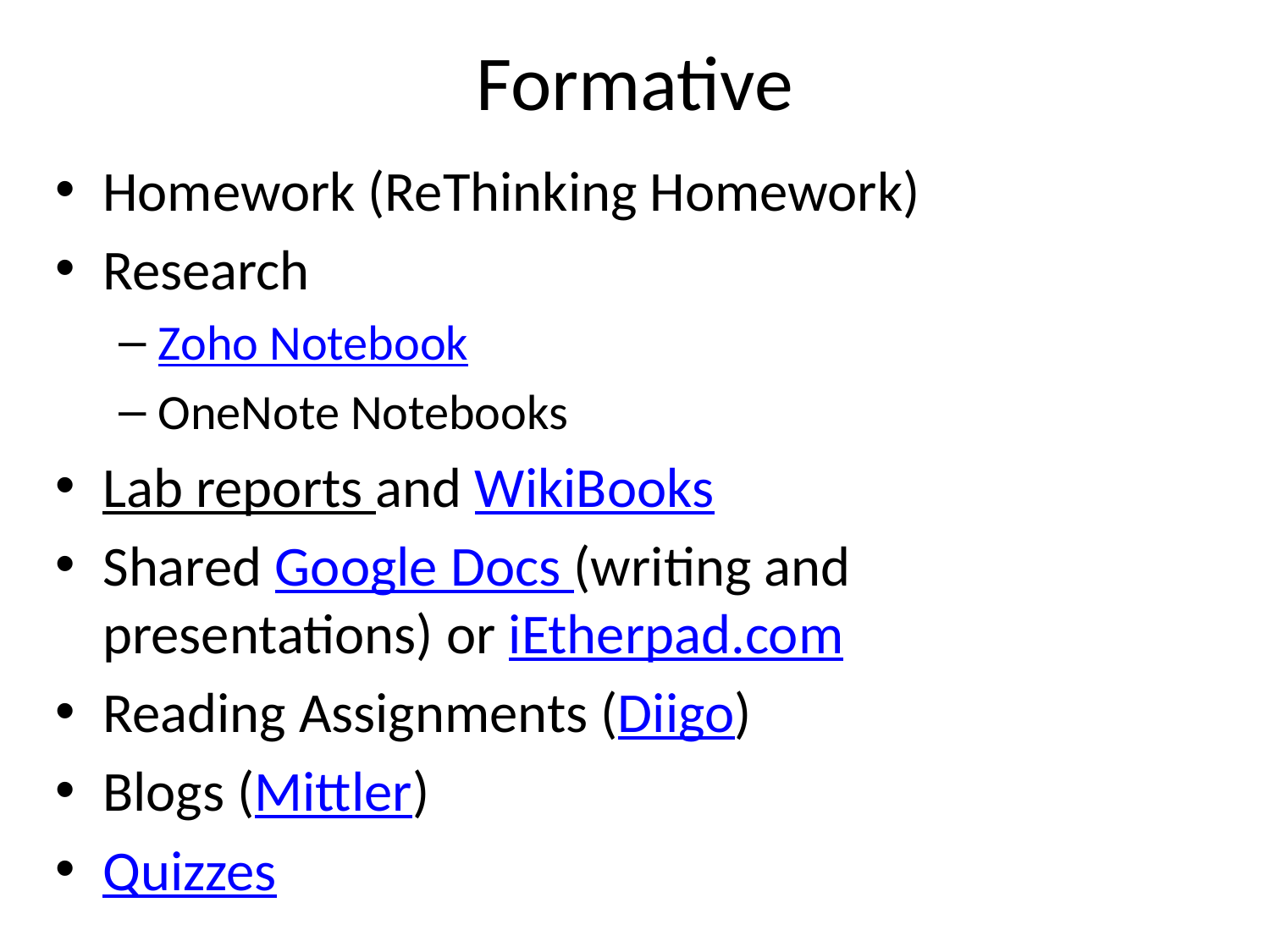

# Formative
Homework (ReThinking Homework)
Research
Zoho Notebook
OneNote Notebooks
Lab reports and WikiBooks
Shared Google Docs (writing and presentations) or iEtherpad.com
Reading Assignments (Diigo)
Blogs (Mittler)
Quizzes